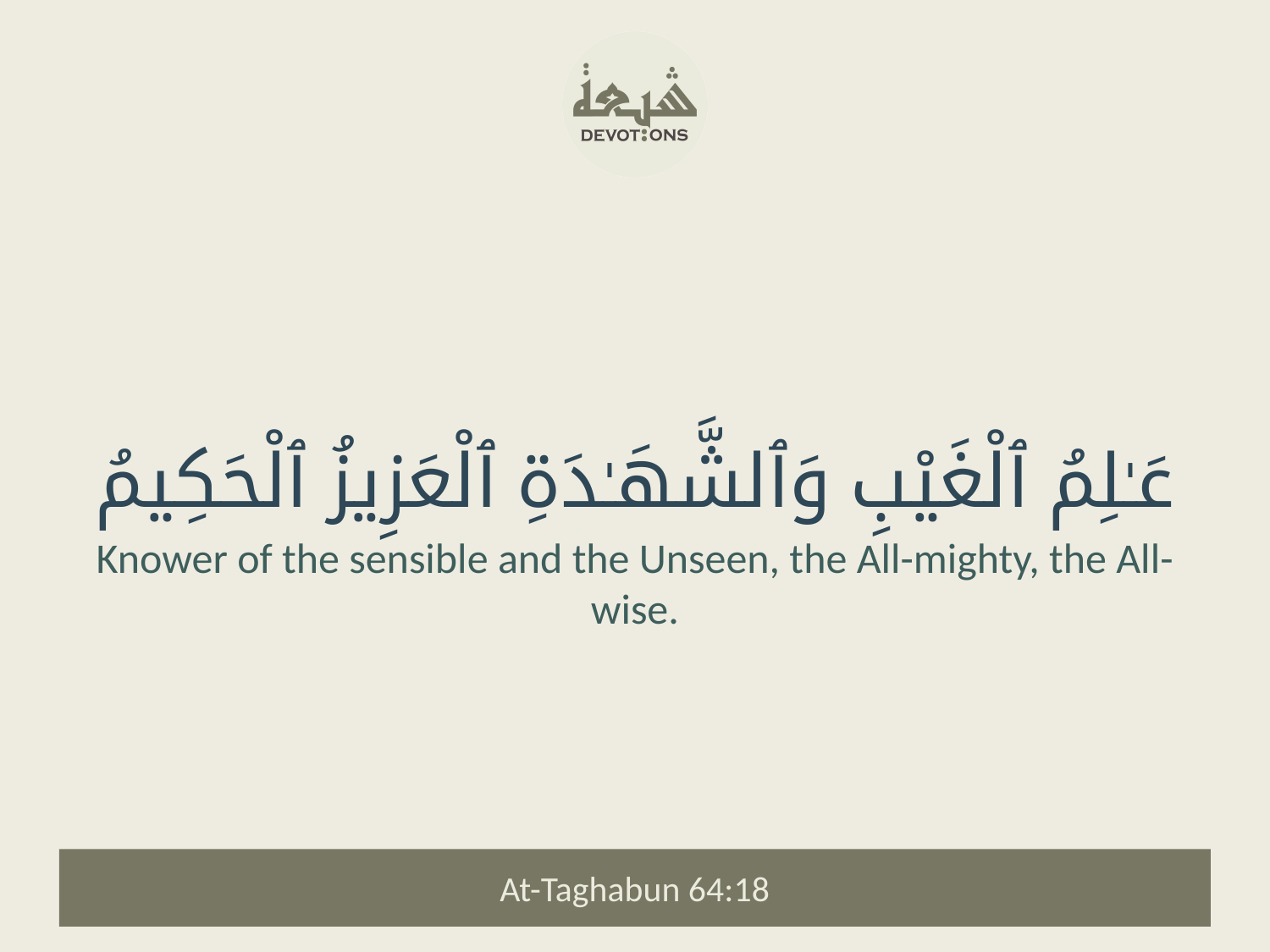

عَـٰلِمُ ٱلْغَيْبِ وَٱلشَّهَـٰدَةِ ٱلْعَزِيزُ ٱلْحَكِيمُ
Knower of the sensible and the Unseen, the All-mighty, the All-wise.
At-Taghabun 64:18